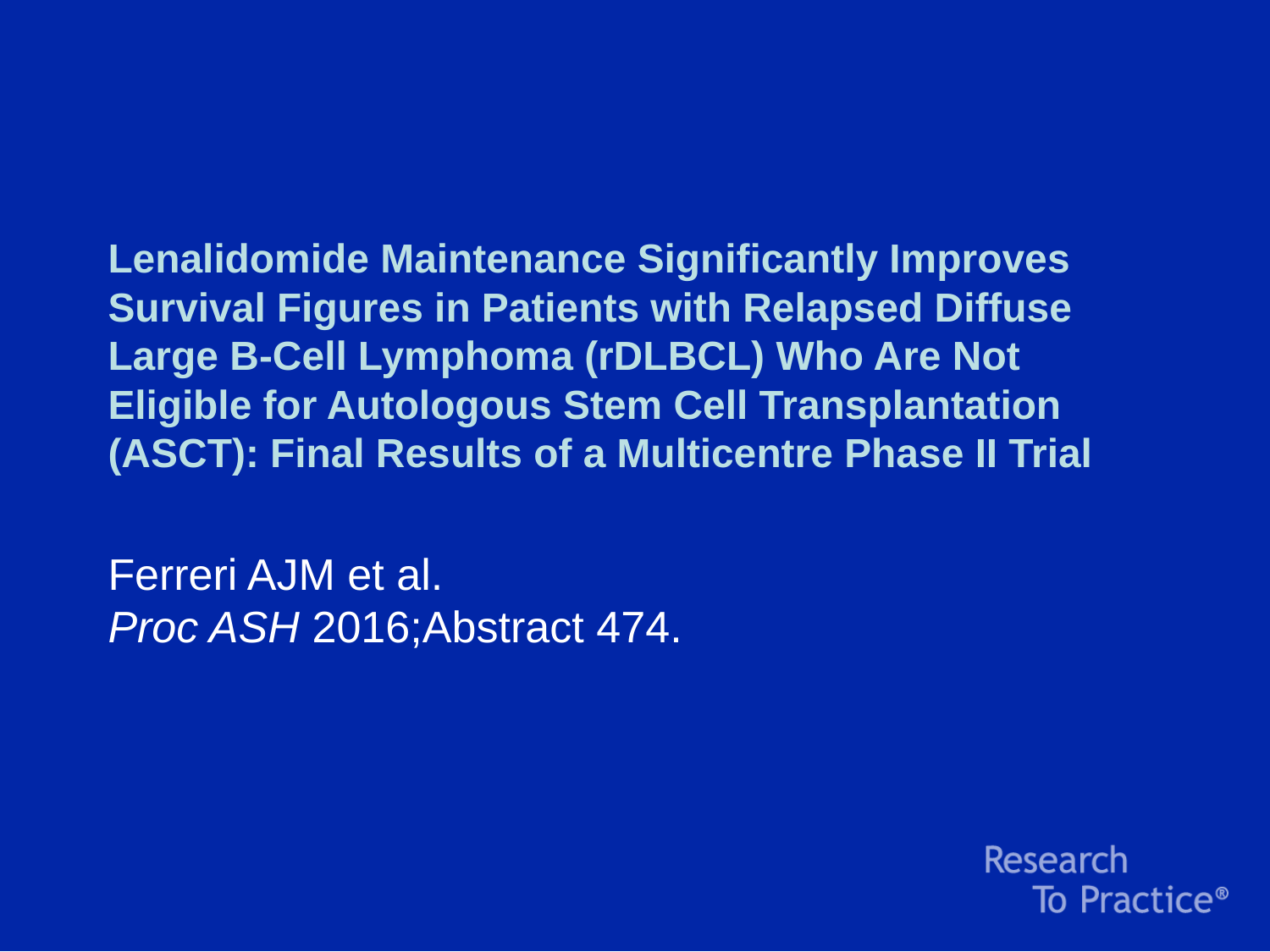

# Lenalidomide Maintenance Significantly Improves Survival Figures in Patients with Relapsed Diffuse Large B-Cell Lymphoma (rDLBCL) Who Are Not Eligible for Autologous Stem Cell Transplantation (ASCT): Final Results of a Multicentre Phase II Trial
Ferreri AJM et al.
Proc ASH 2016;Abstract 474.